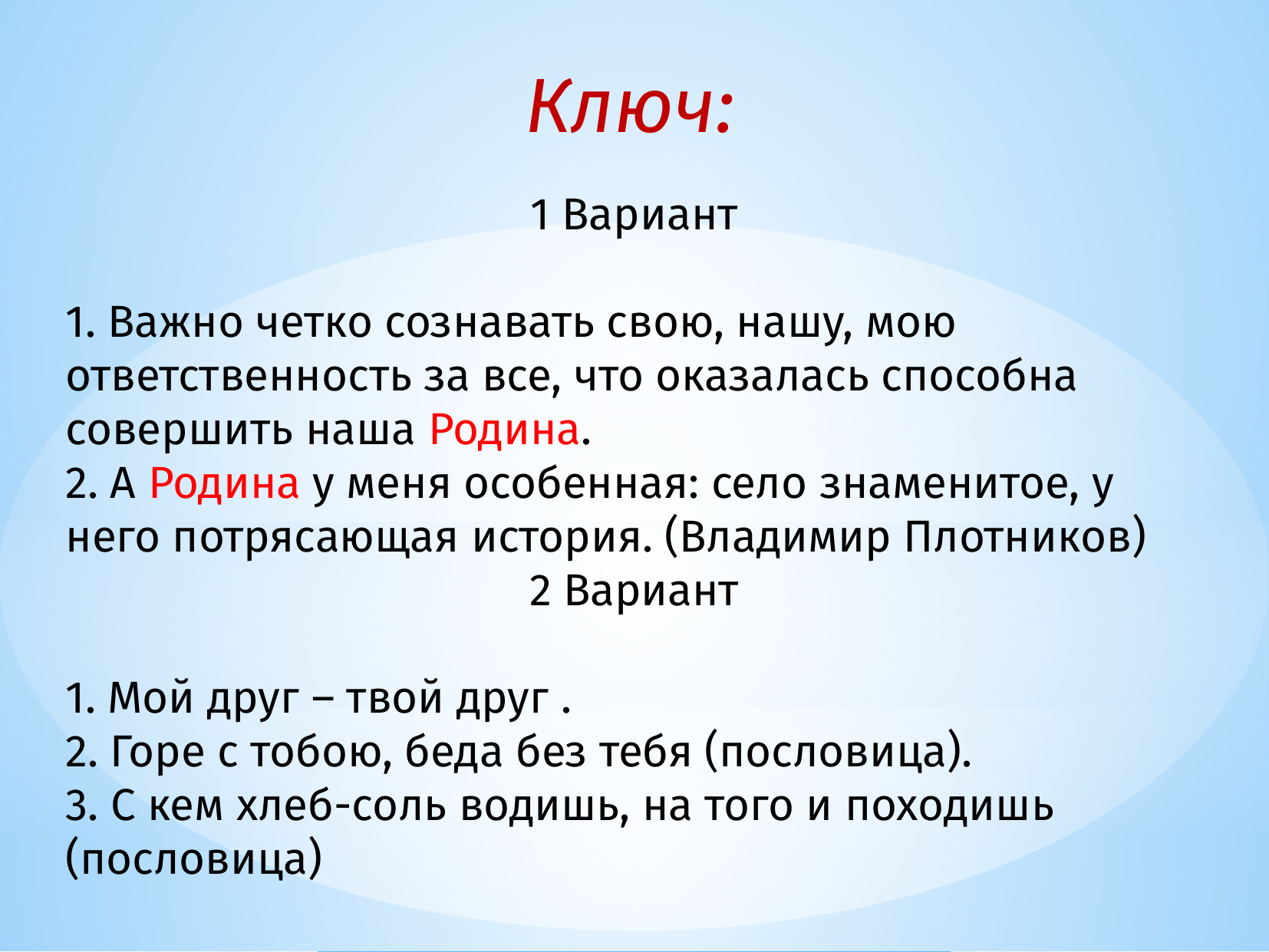

Ключ:
1 Вариант

1. Важно четко сознавать свою, нашу, мою ответственность за все, что оказалась способна совершить наша Родина.
2. А Родина у меня особенная: село знаменитое, у него потрясающая история. (Владимир Плотников)
2 Вариант

1. Мой друг – твой друг .
2. Горе с тобою, беда без тебя (пословица).
3. С кем хлеб-соль водишь, на того и походишь (пословица)